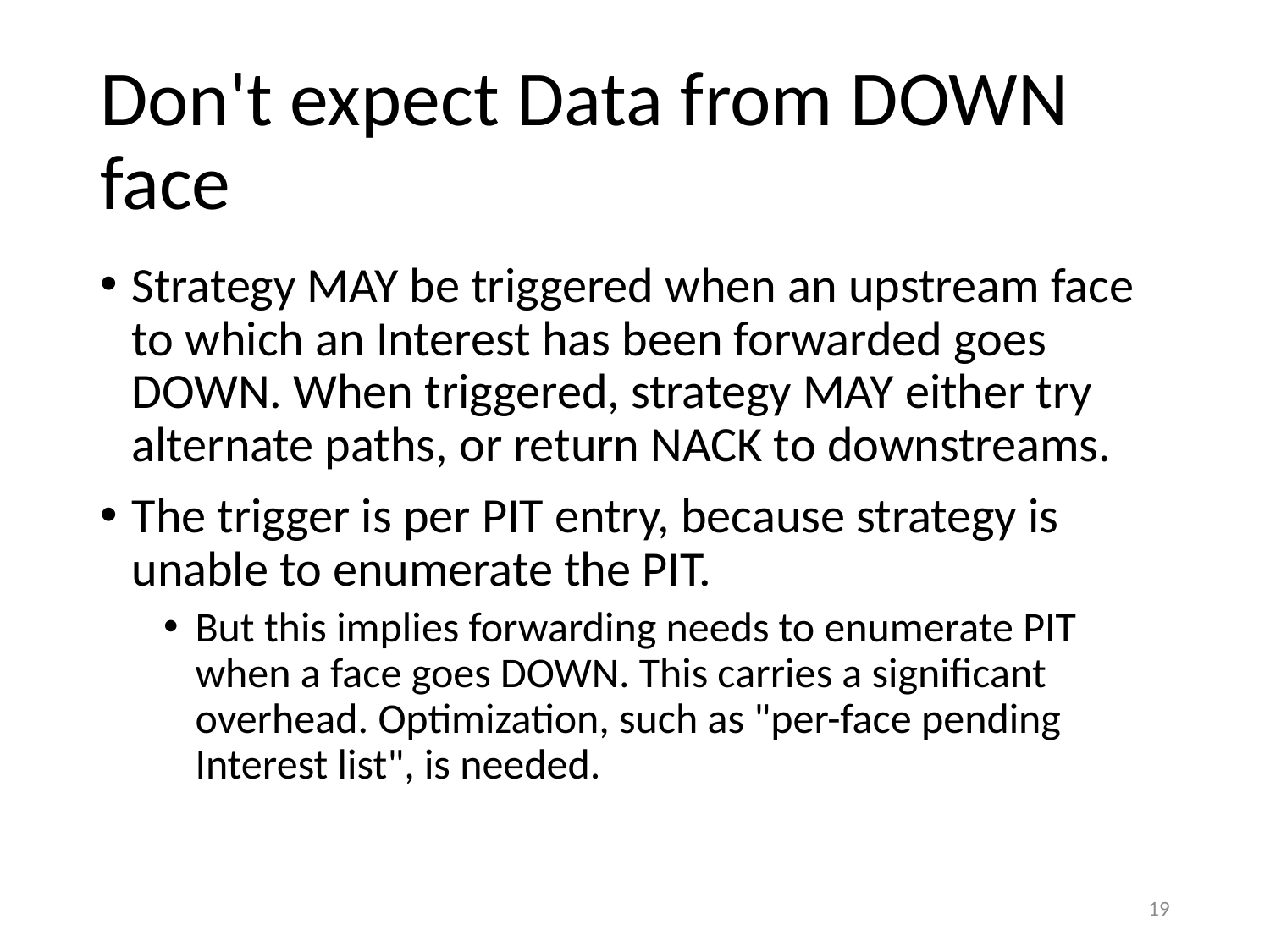

# Don't expect Data from DOWN face
Strategy MAY be triggered when an upstream face to which an Interest has been forwarded goes DOWN. When triggered, strategy MAY either try alternate paths, or return NACK to downstreams.
The trigger is per PIT entry, because strategy is unable to enumerate the PIT.
But this implies forwarding needs to enumerate PIT when a face goes DOWN. This carries a significant overhead. Optimization, such as "per-face pending Interest list", is needed.
19